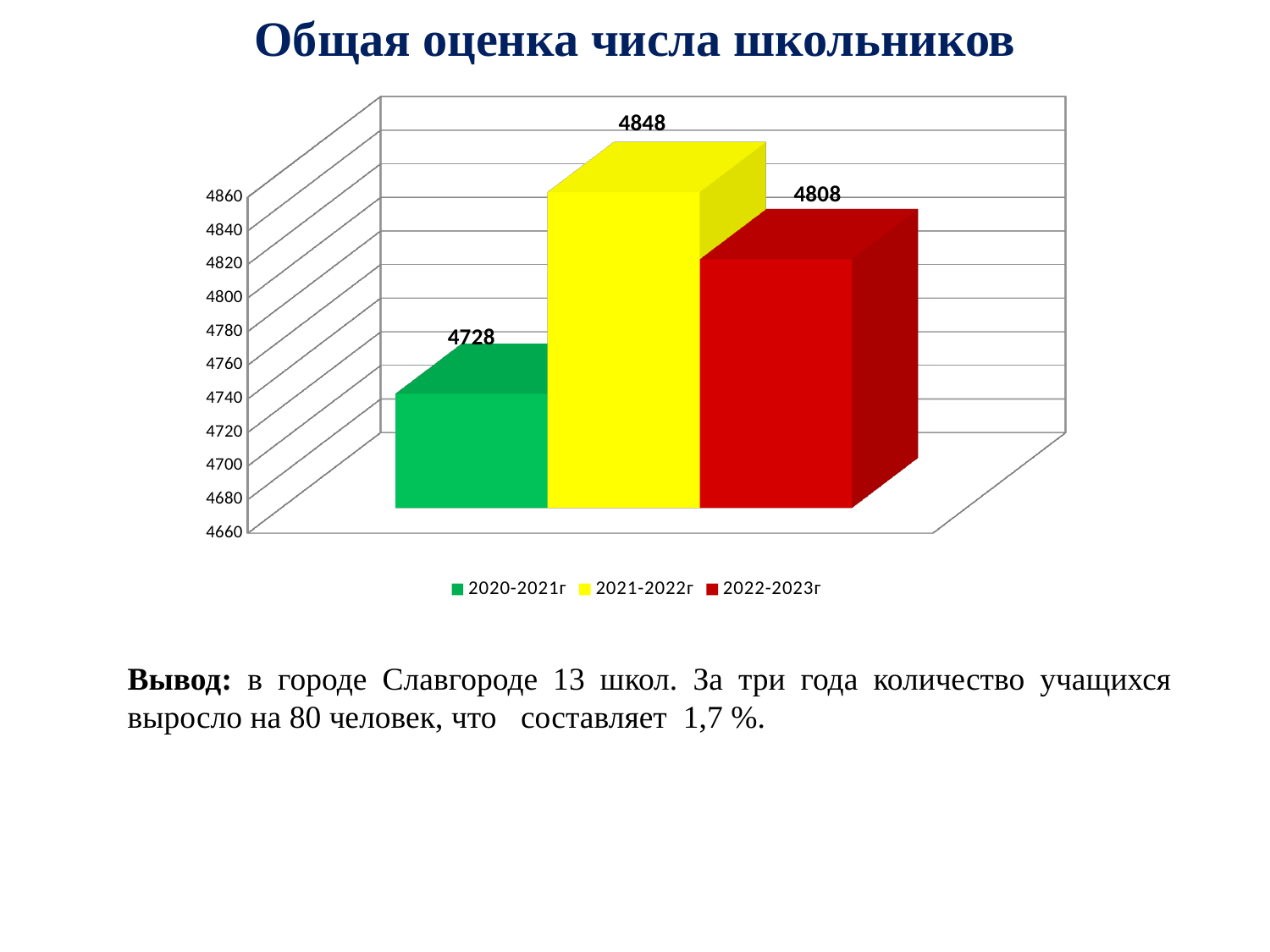

# Общая оценка числа школьников

Вывод: в городе Славгороде 13 школ. За три года количество учащихся выросло на 80 человек, что   составляет  1,7 %.

[unsupported chart]